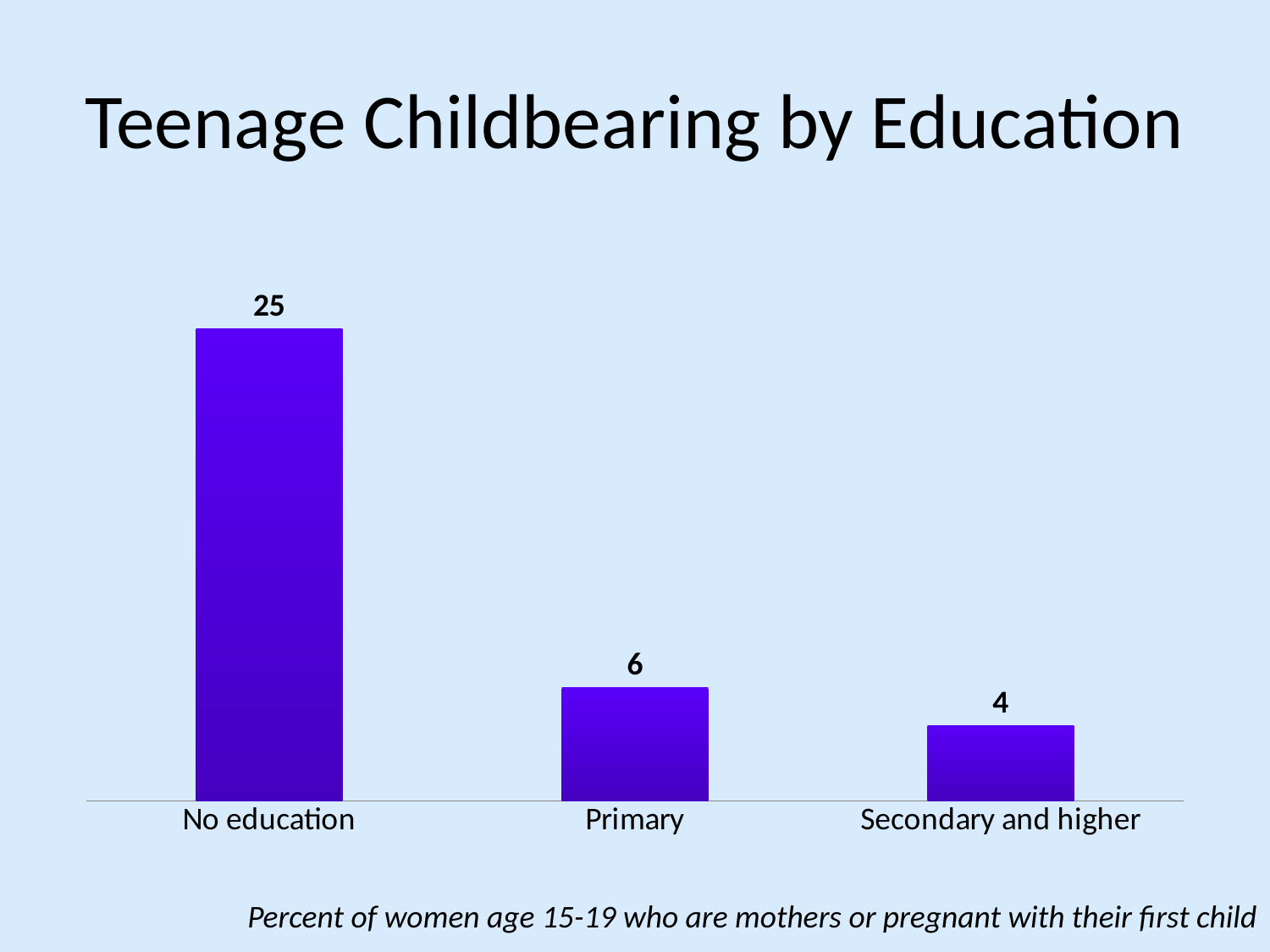

# Teenage Childbearing by Education

### Chart

| Category | Series 1 |
|---|---|
| No education | 25.0 |
| Primary | 6.0 |
| Secondary and higher | 4.0 |
Percent of women age 15-19 who are mothers or pregnant with their first child